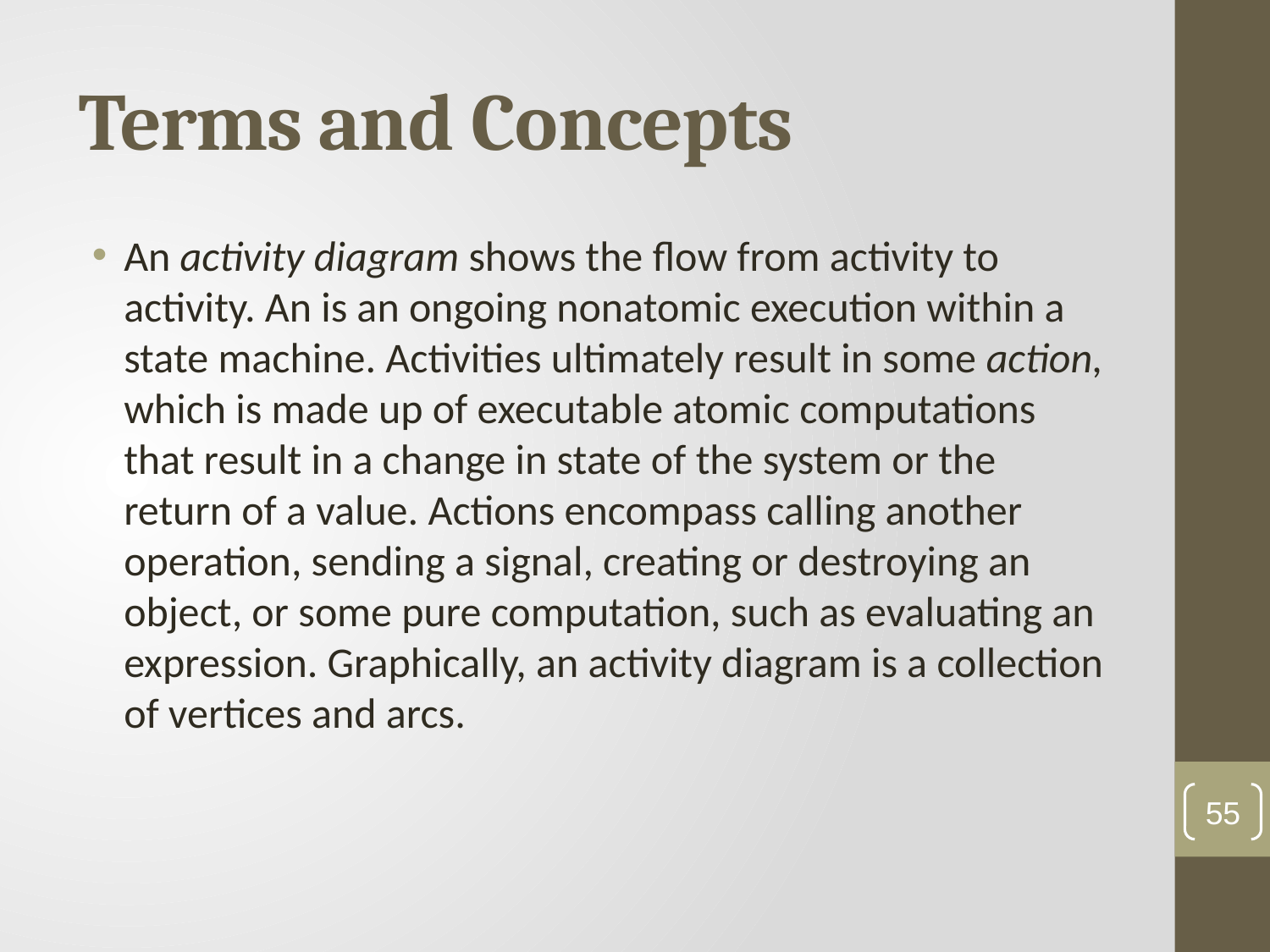

# Terms and Concepts
An activity diagram shows the flow from activity to activity. An is an ongoing nonatomic execution within a state machine. Activities ultimately result in some action, which is made up of executable atomic computations that result in a change in state of the system or the return of a value. Actions encompass calling another operation, sending a signal, creating or destroying an object, or some pure computation, such as evaluating an expression. Graphically, an activity diagram is a collection of vertices and arcs.
55